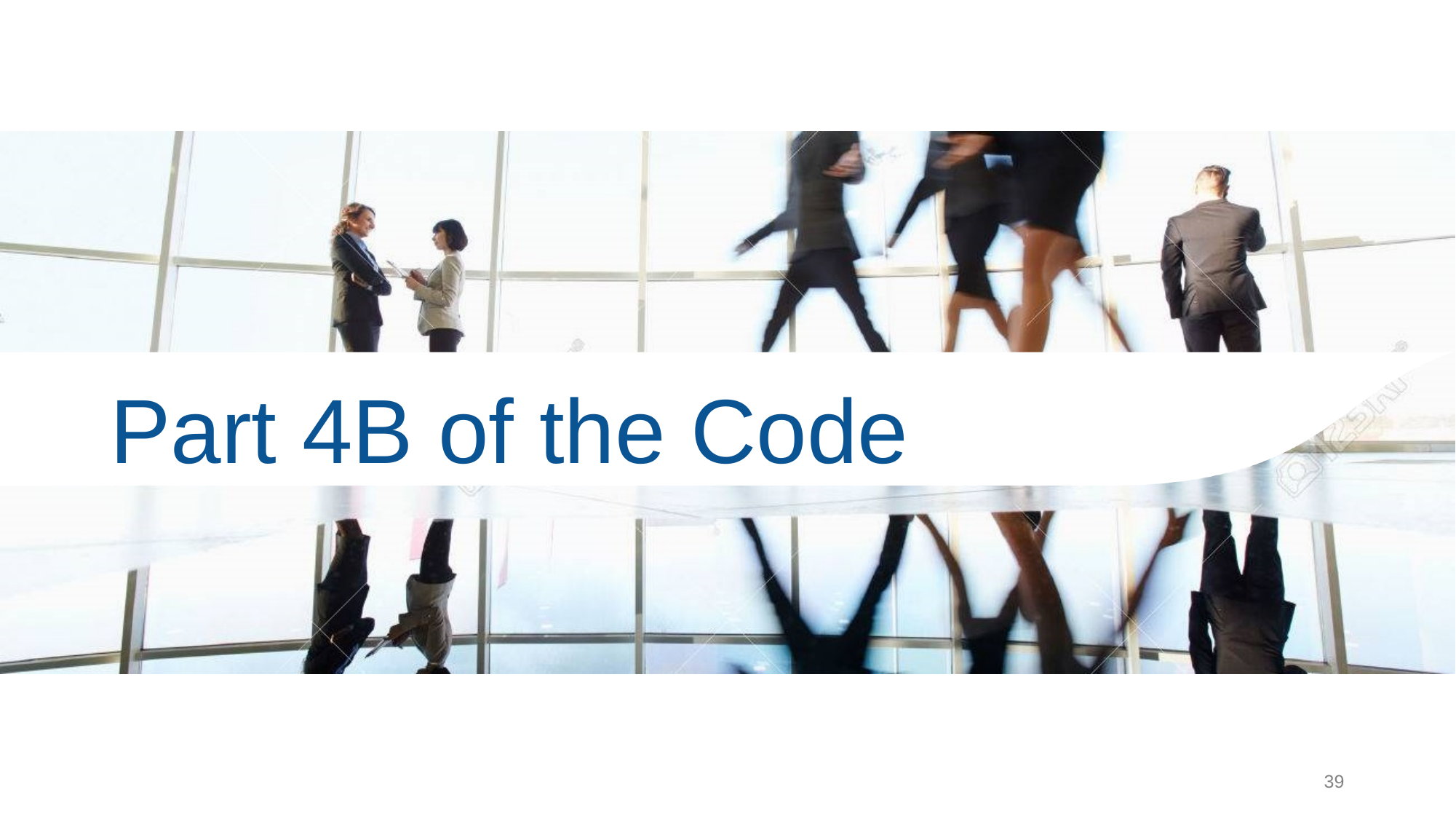

# Part 4B of the Code
39